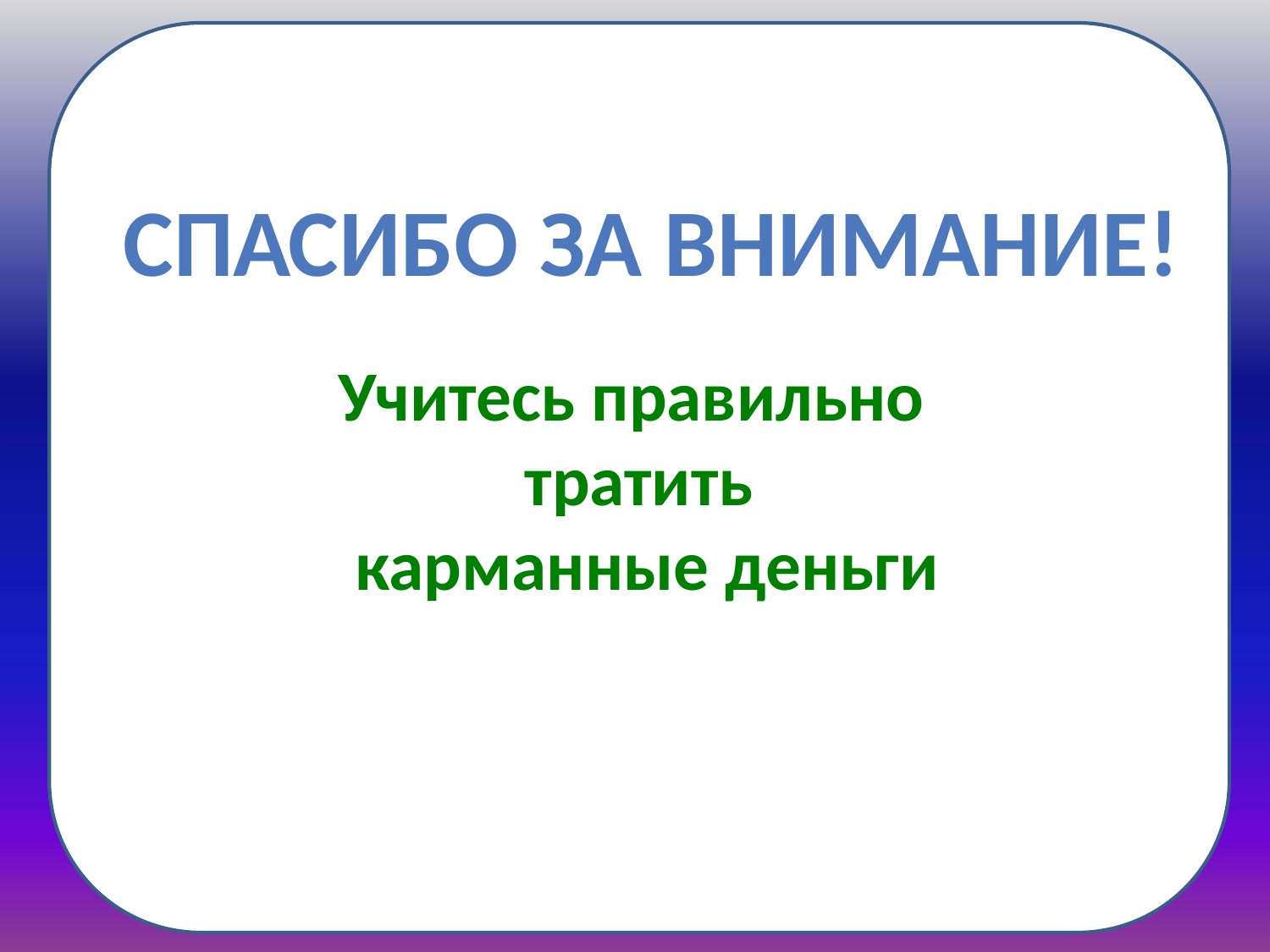

Учитесь правильно
тратить
 карманные деньги
Спасибо за внимание!
#